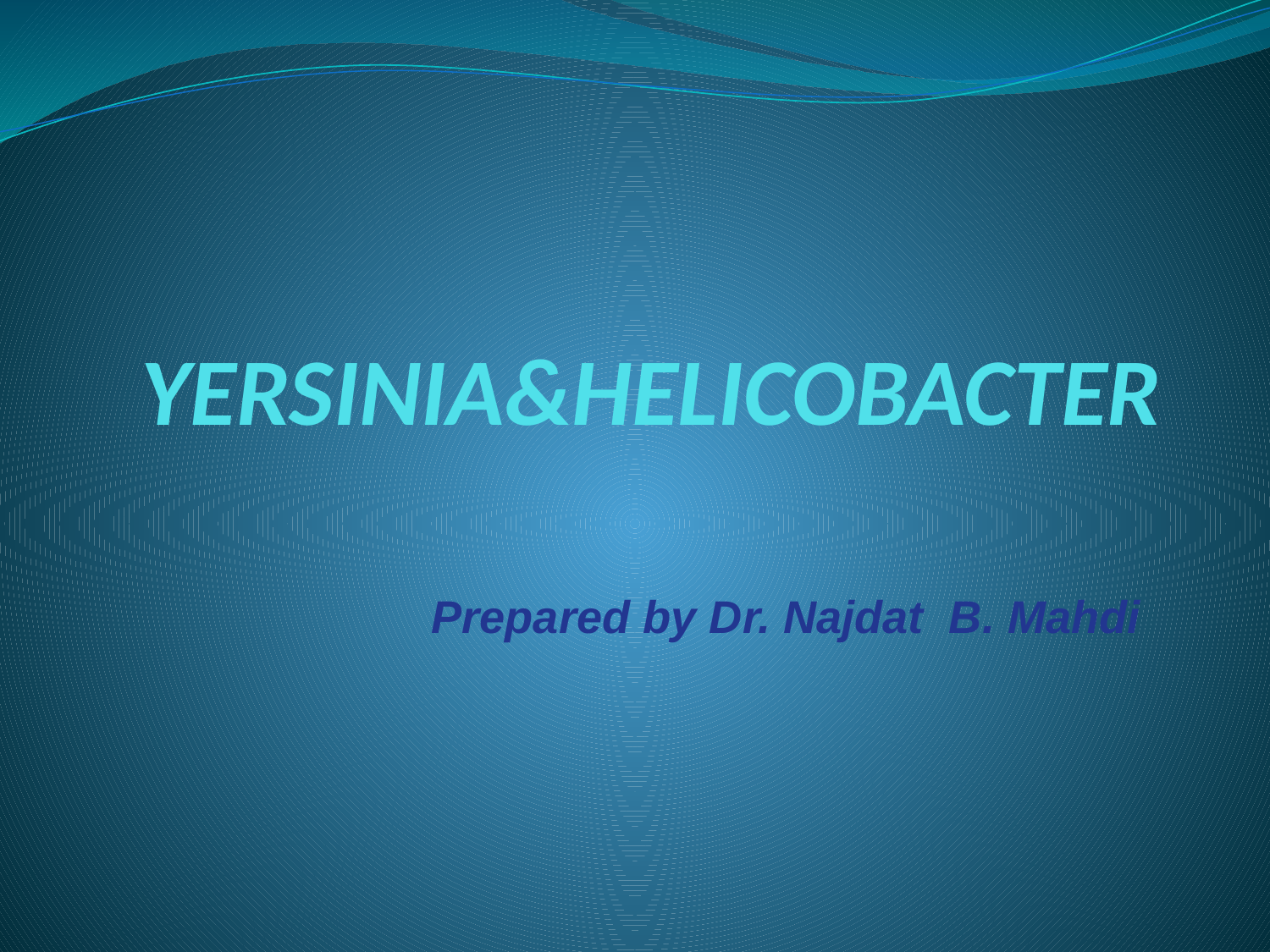

# YERSINIA&HELICOBACTER
Prepared by Dr. Najdat  B. Mahdi